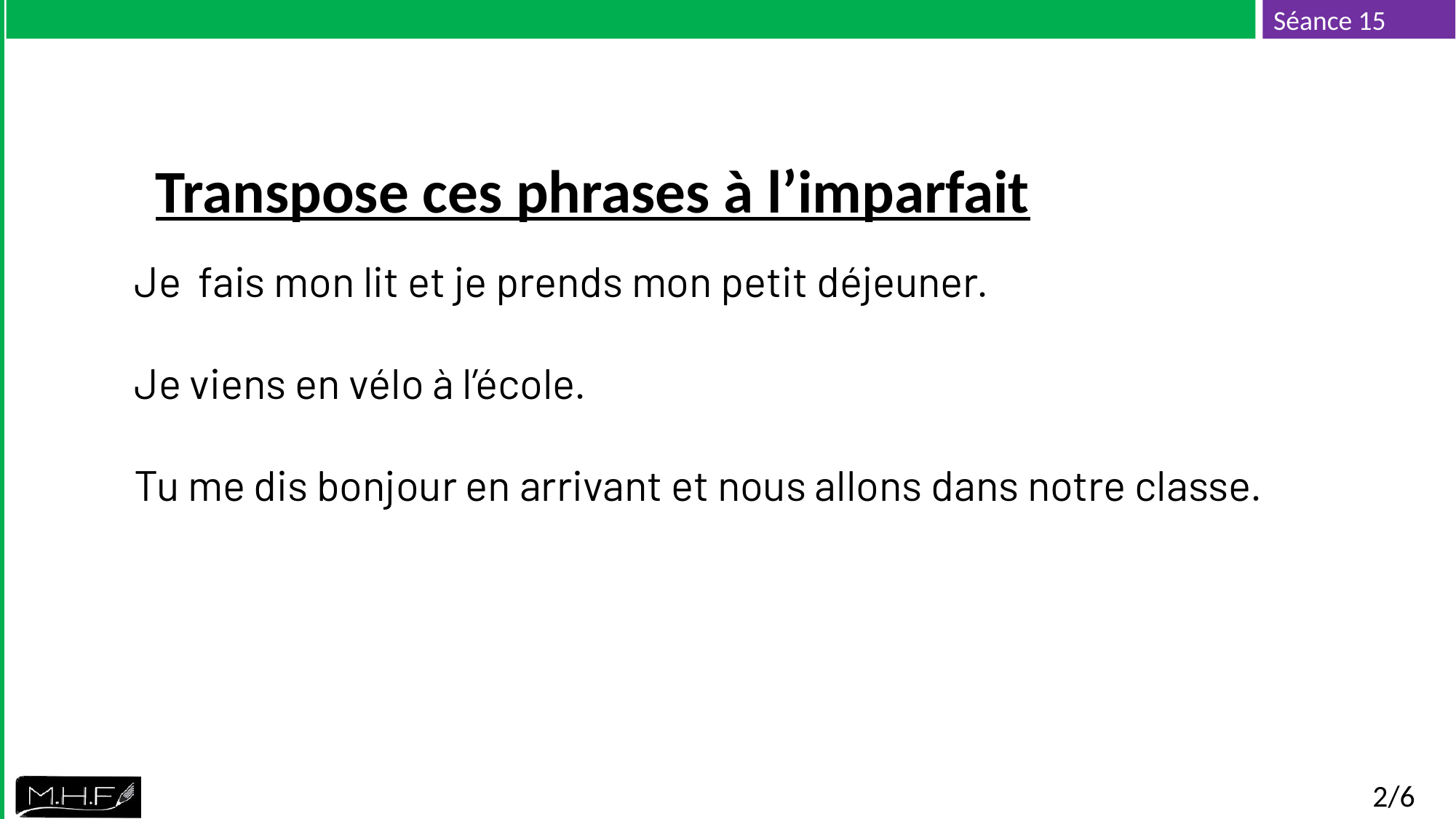

Transpose ces phrases à l’imparfait
Je  fais mon lit et je prends mon petit déjeuner.

Je viens en vélo à l’école.

Tu me dis bonjour en arrivant et nous allons dans notre classe.

2/6